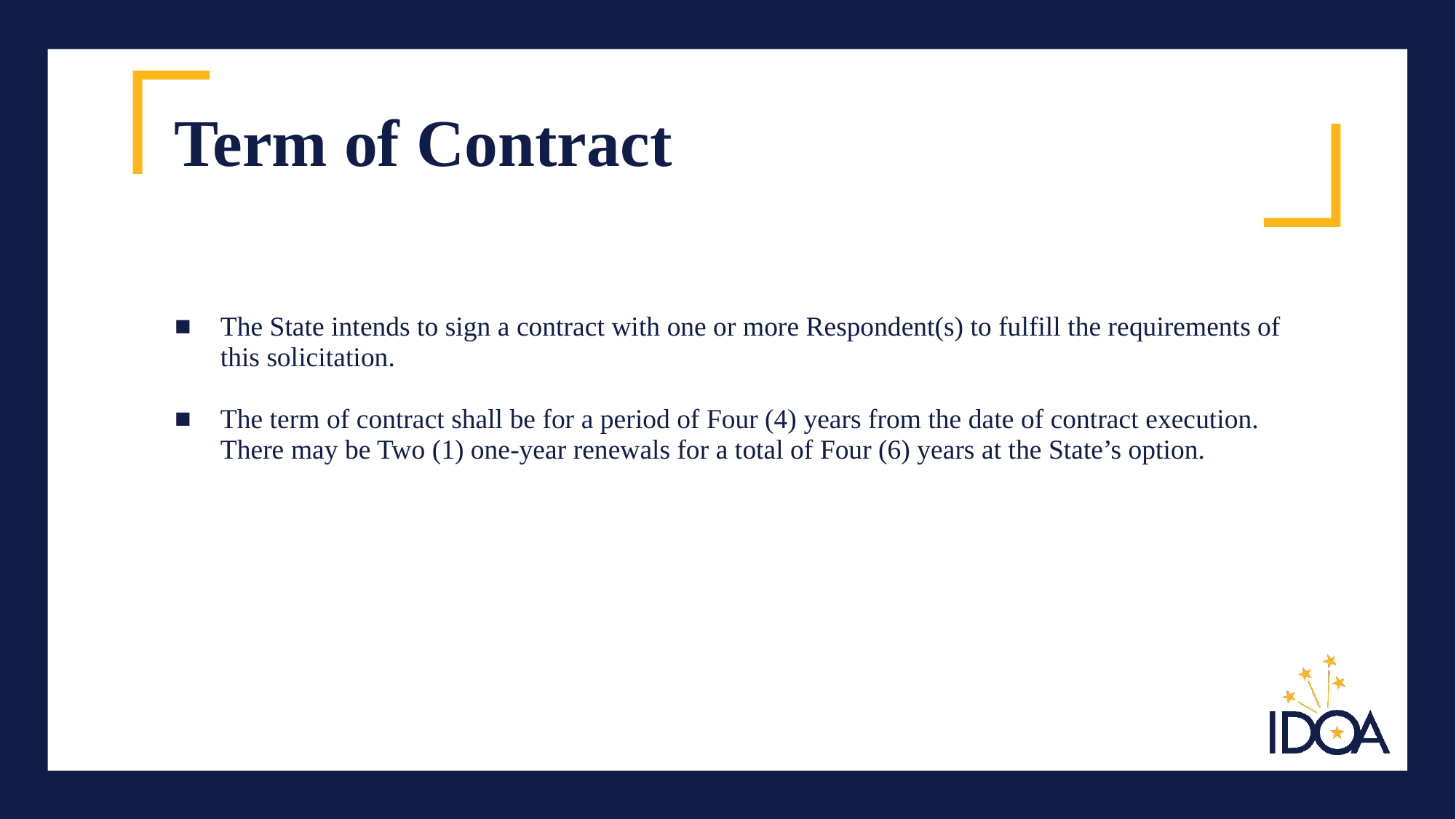

# Term of Contract

The State intends to sign a contract with one or more Respondent(s) to fulfill the requirements of this solicitation.

The term of contract shall be for a period of Four (4) years from the date of contract execution. There may be Two (1) one-year renewals for a total of Four (6) years at the State’s option.